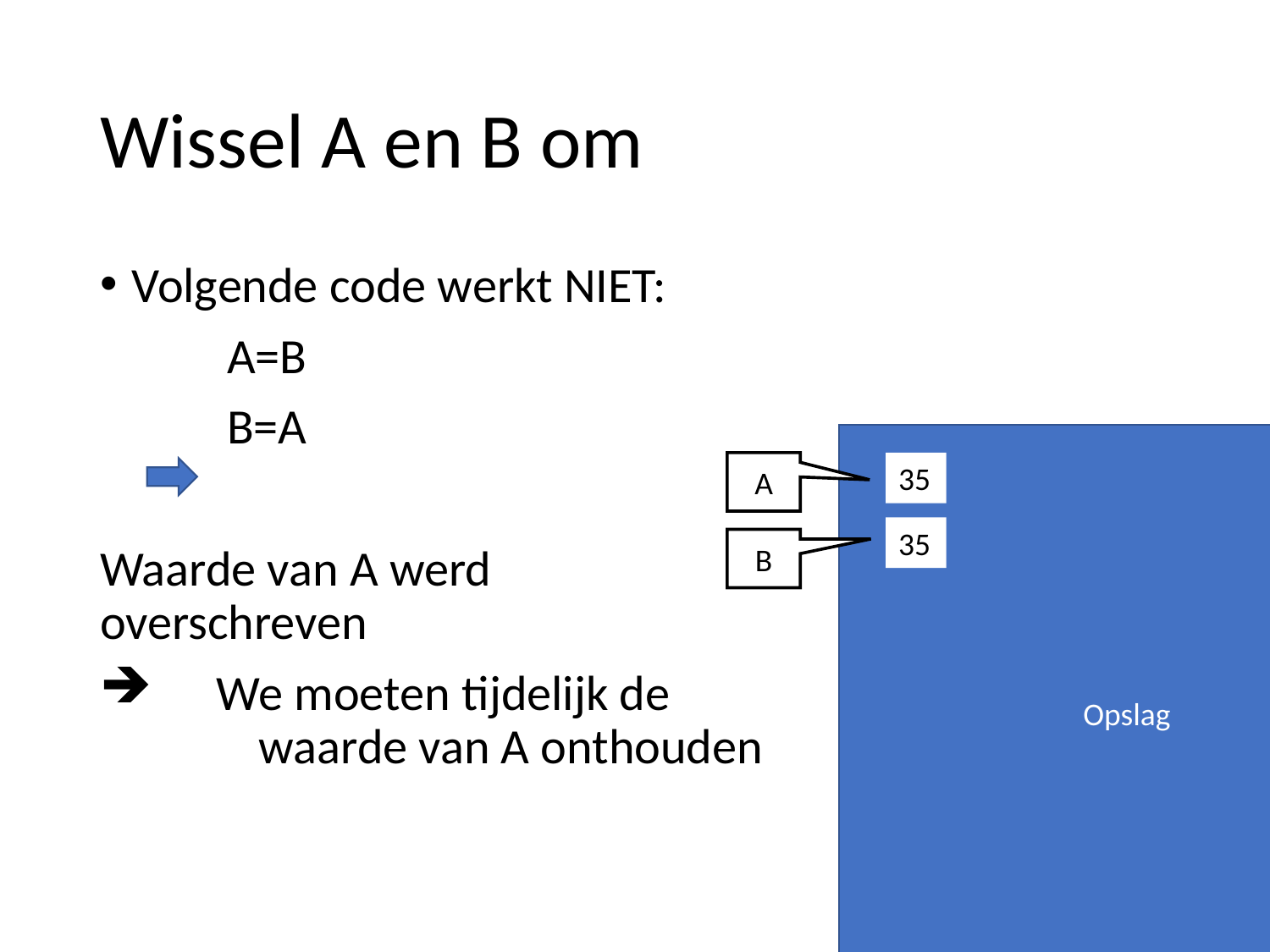

# Wissel A en B om
Volgende code werkt NIET:
	A=B
	B=A

Waarde van A werd
overschreven
      We moeten tijdelijk de
	waarde van A onthouden
Opslag
A
35

35
B